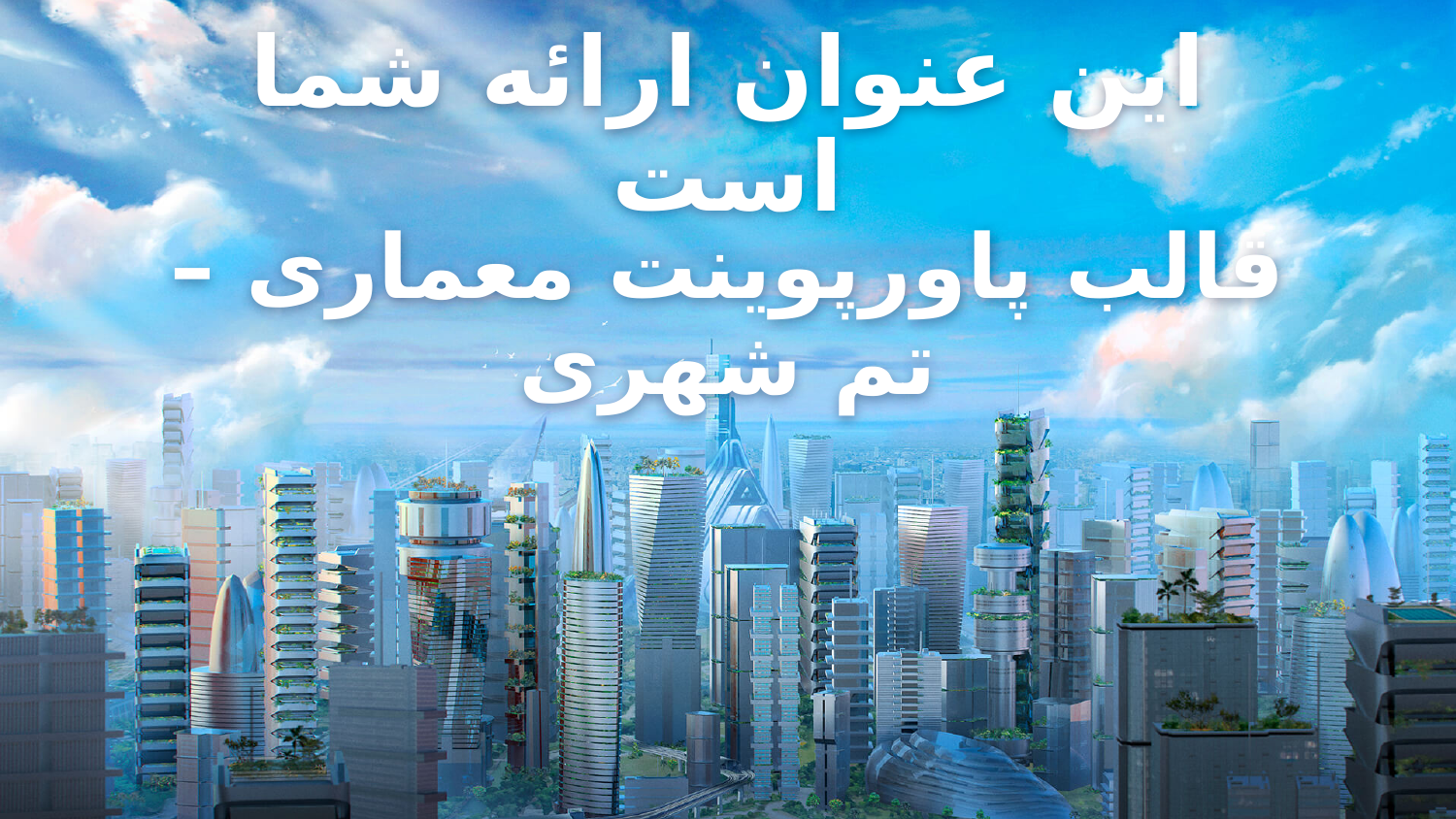

# این عنوان ارائه شما است
قالب پاورپوینت معماری – تم شهری